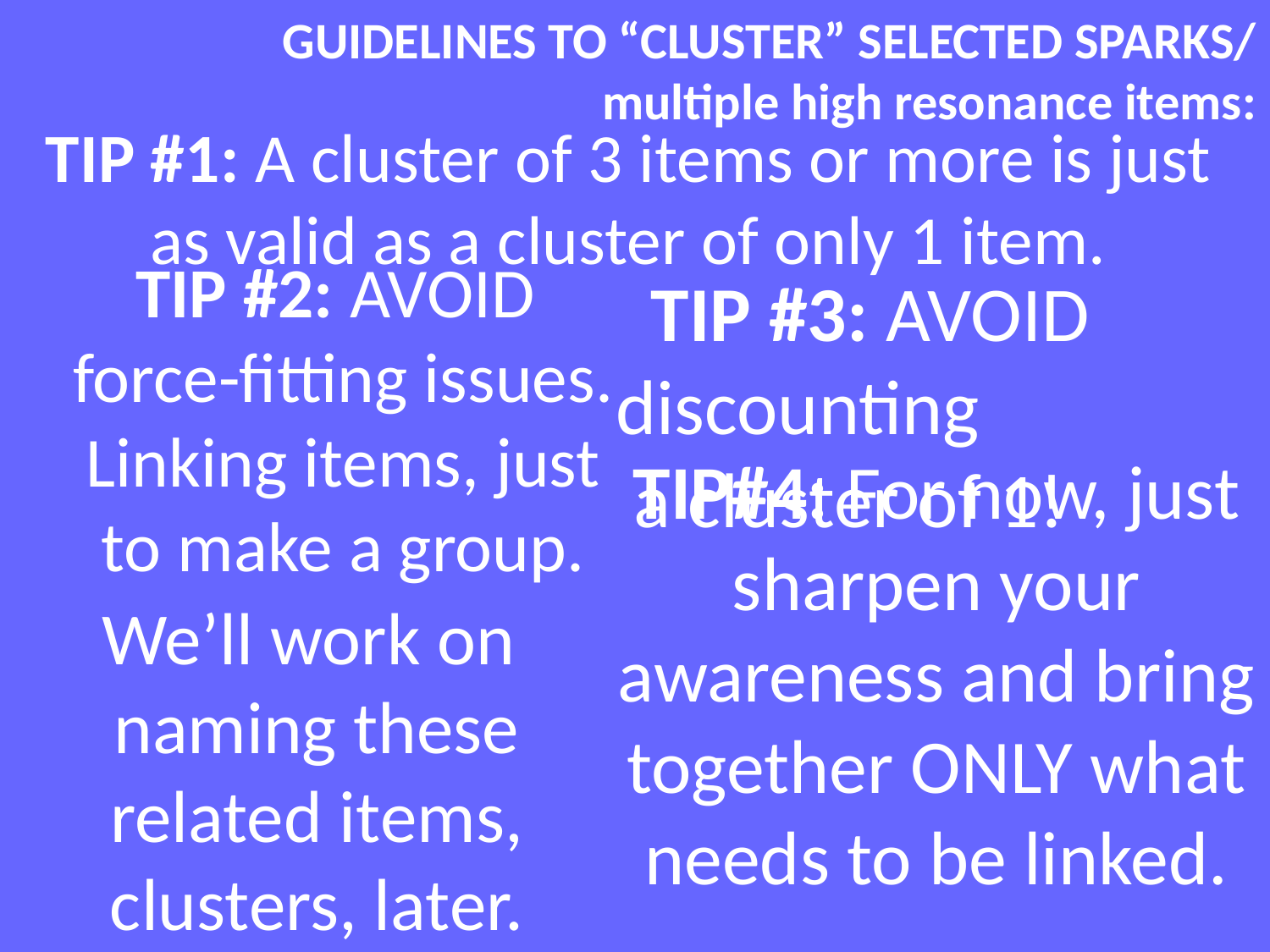

GUIDELINES TO “CLUSTER” SELECTED SPARKS/
multiple high resonance items:
TIP #1: A cluster of 3 items or more is just as valid as a cluster of only 1 item.
  TIP #3: AVOID discounting
 a cluster of 1!
TIP #2: AVOID
force-fitting issues.
Linking items, just
to make a group.

TIP#4: For now, just sharpen your awareness and bring together ONLY what needs to be linked.

We’ll work on
naming these related items, clusters, later.